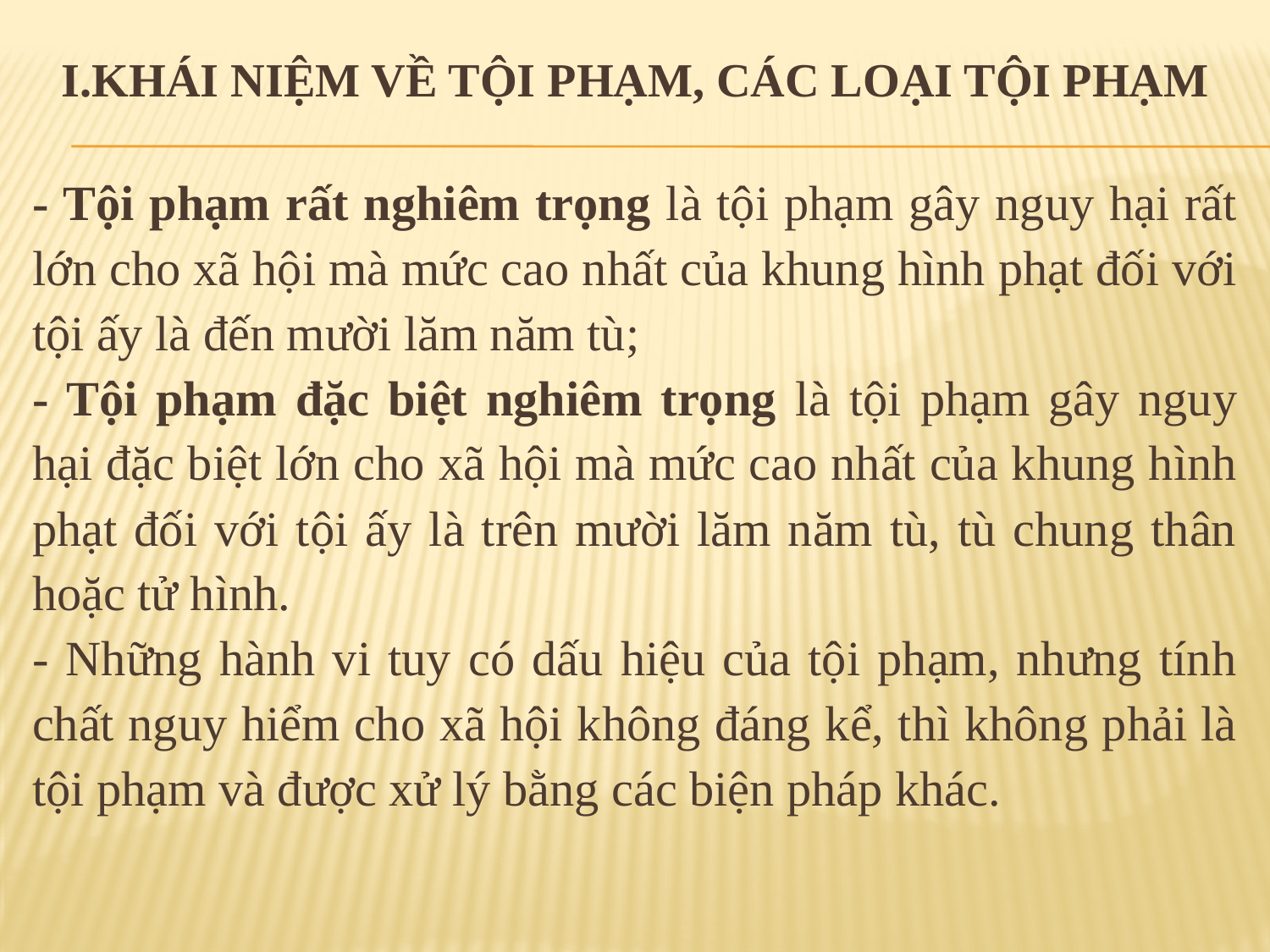

# I.KHÁI NiỆM VỀ TỘI PHẠM, các loại tội phạm
- Tội phạm rất nghiêm trọng là tội phạm gây nguy hại rất lớn cho xã hội mà mức cao nhất của khung hình phạt đối với tội ấy là đến mười lăm năm tù;
- Tội phạm đặc biệt nghiêm trọng là tội phạm gây nguy hại đặc biệt lớn cho xã hội mà mức cao nhất của khung hình phạt đối với tội ấy là trên mười lăm năm tù, tù chung thân hoặc tử hình.
- Những hành vi tuy có dấu hiệu của tội phạm, nhưng tính chất nguy hiểm cho xã hội không đáng kể, thì không phải là tội phạm và được xử lý bằng các biện pháp khác.